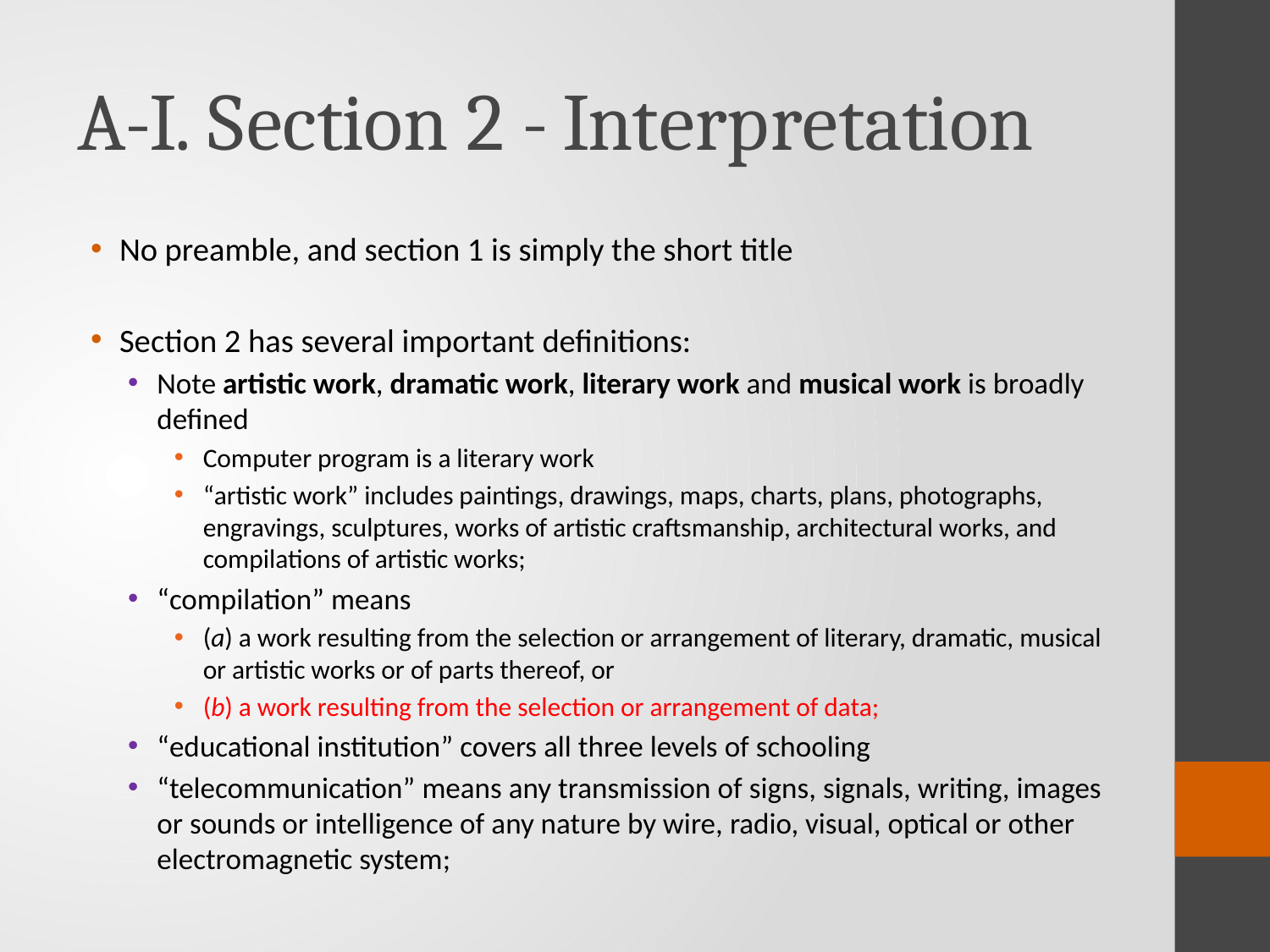

# A-I. Section 2 - Interpretation
No preamble, and section 1 is simply the short title

Section 2 has several important definitions:
Note artistic work, dramatic work, literary work and musical work is broadly defined
Computer program is a literary work
“artistic work” includes paintings, drawings, maps, charts, plans, photographs, engravings, sculptures, works of artistic craftsmanship, architectural works, and compilations of artistic works;
“compilation” means
(a) a work resulting from the selection or arrangement of literary, dramatic, musical or artistic works or of parts thereof, or
(b) a work resulting from the selection or arrangement of data;
“educational institution” covers all three levels of schooling
“telecommunication” means any transmission of signs, signals, writing, images or sounds or intelligence of any nature by wire, radio, visual, optical or other electromagnetic system;